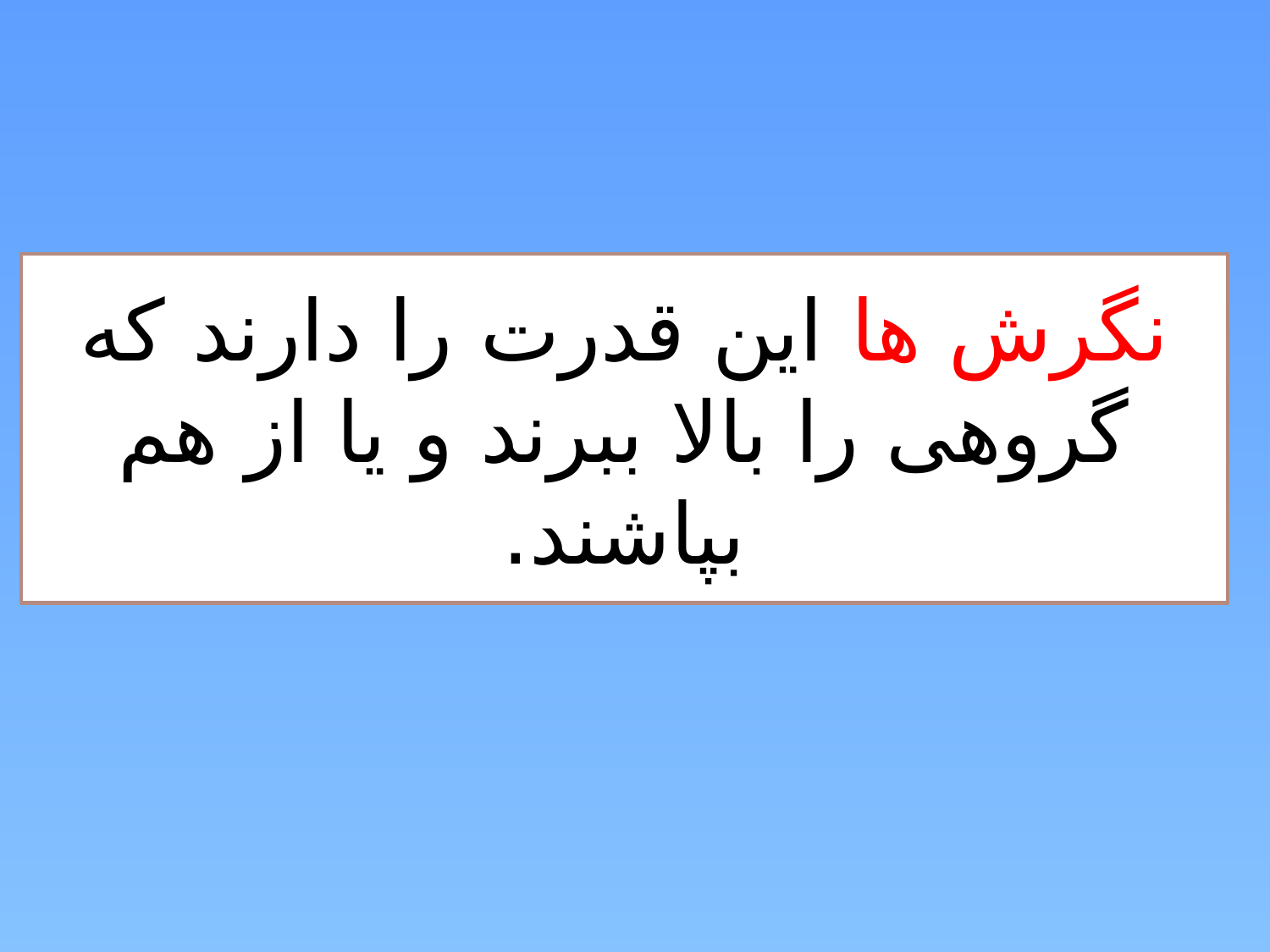

# نگرش ها این قدرت را دارند که گروهی را بالا ببرند و یا از هم بپاشند.